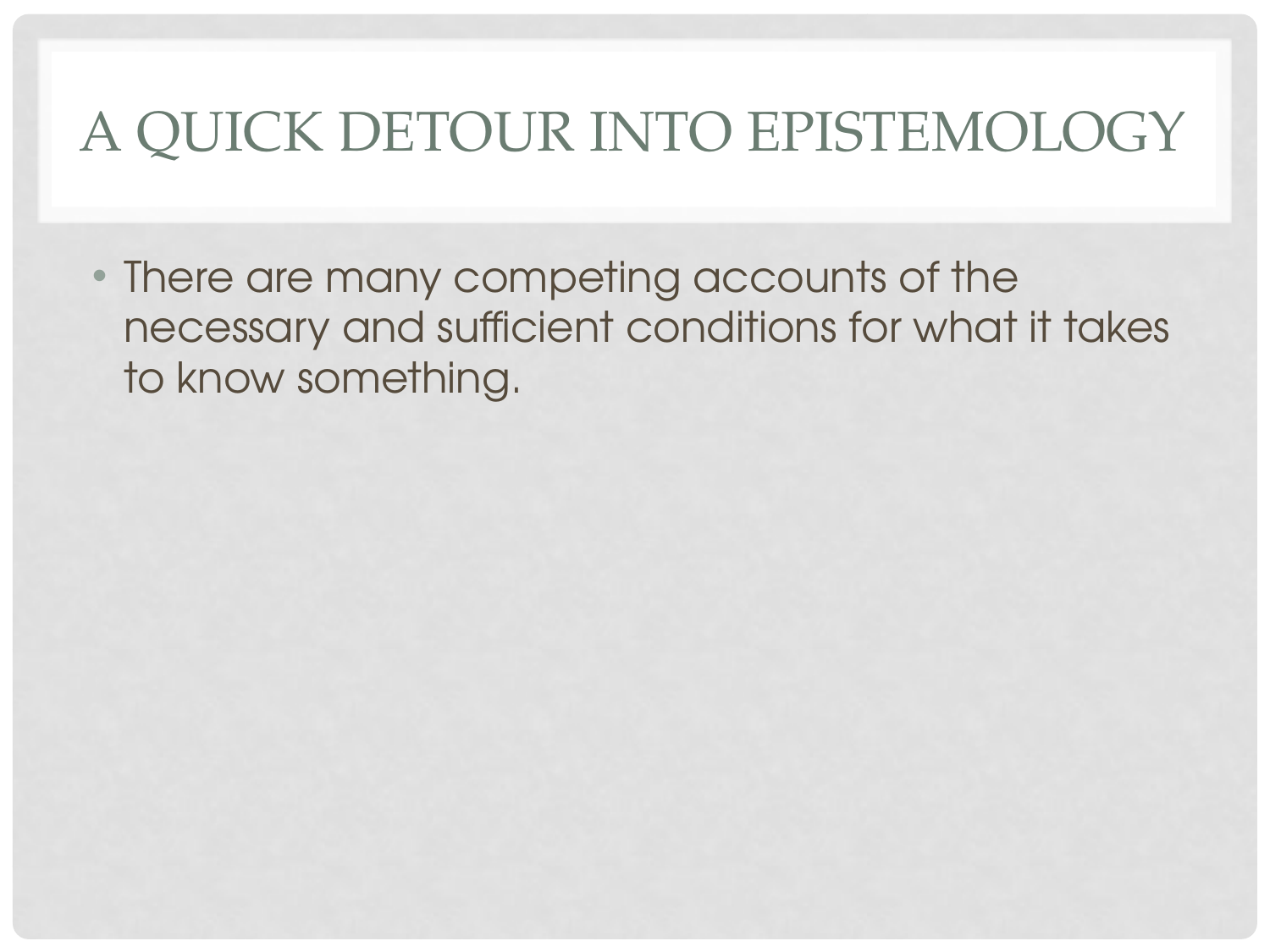

# A quick detour into epistemology
There are many competing accounts of the necessary and sufficient conditions for what it takes to know something.